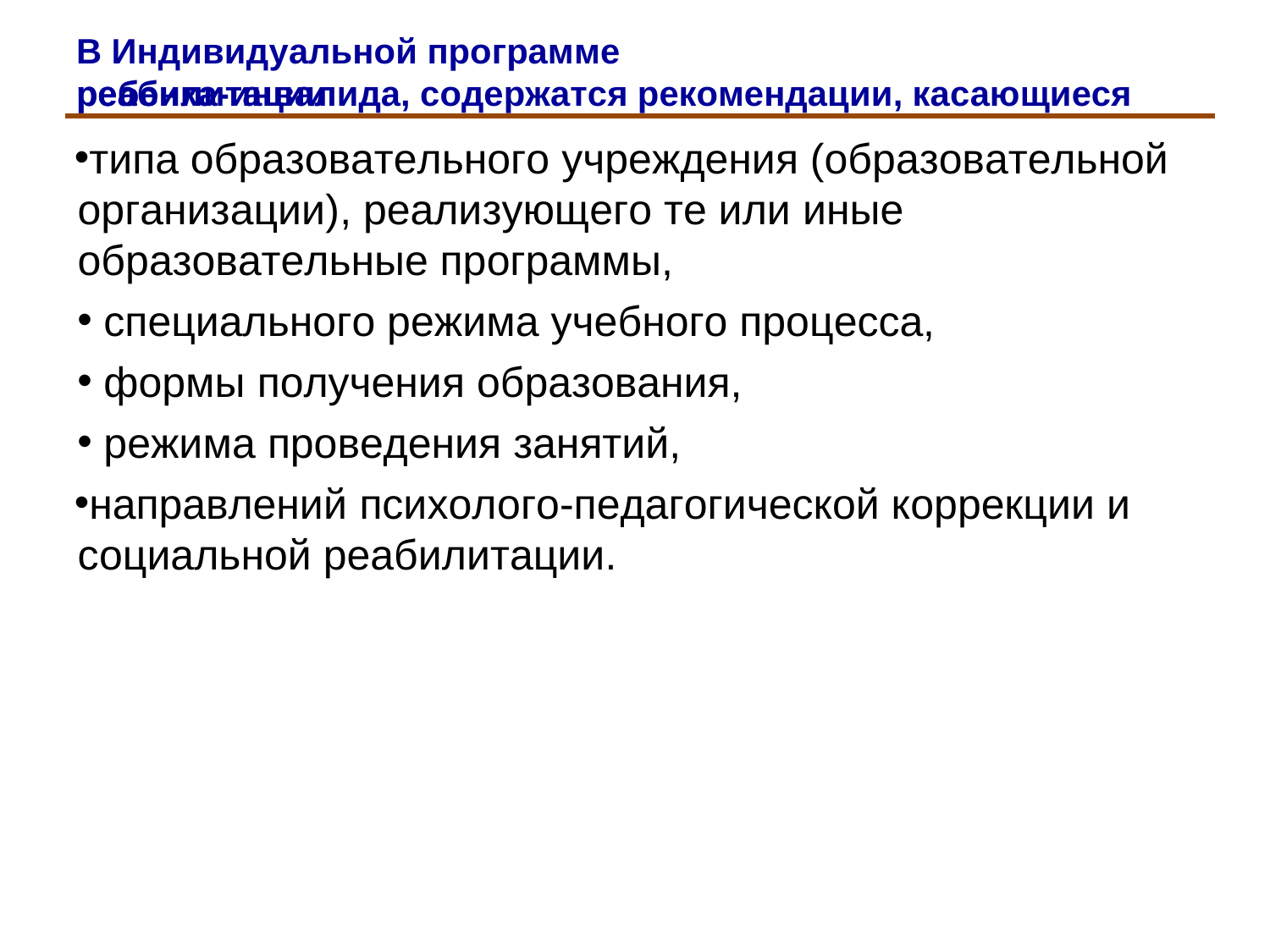

В Индивидуальной программе реабилитации
ребенка-инвалида, содержатся рекомендации, касающиеся
типа образовательного учреждения (образовательной организации), реализующего те или иные образовательные программы,
специального режима учебного процесса,
формы получения образования,
режима проведения занятий,
направлений психолого-педагогической коррекции и социальной реабилитации.